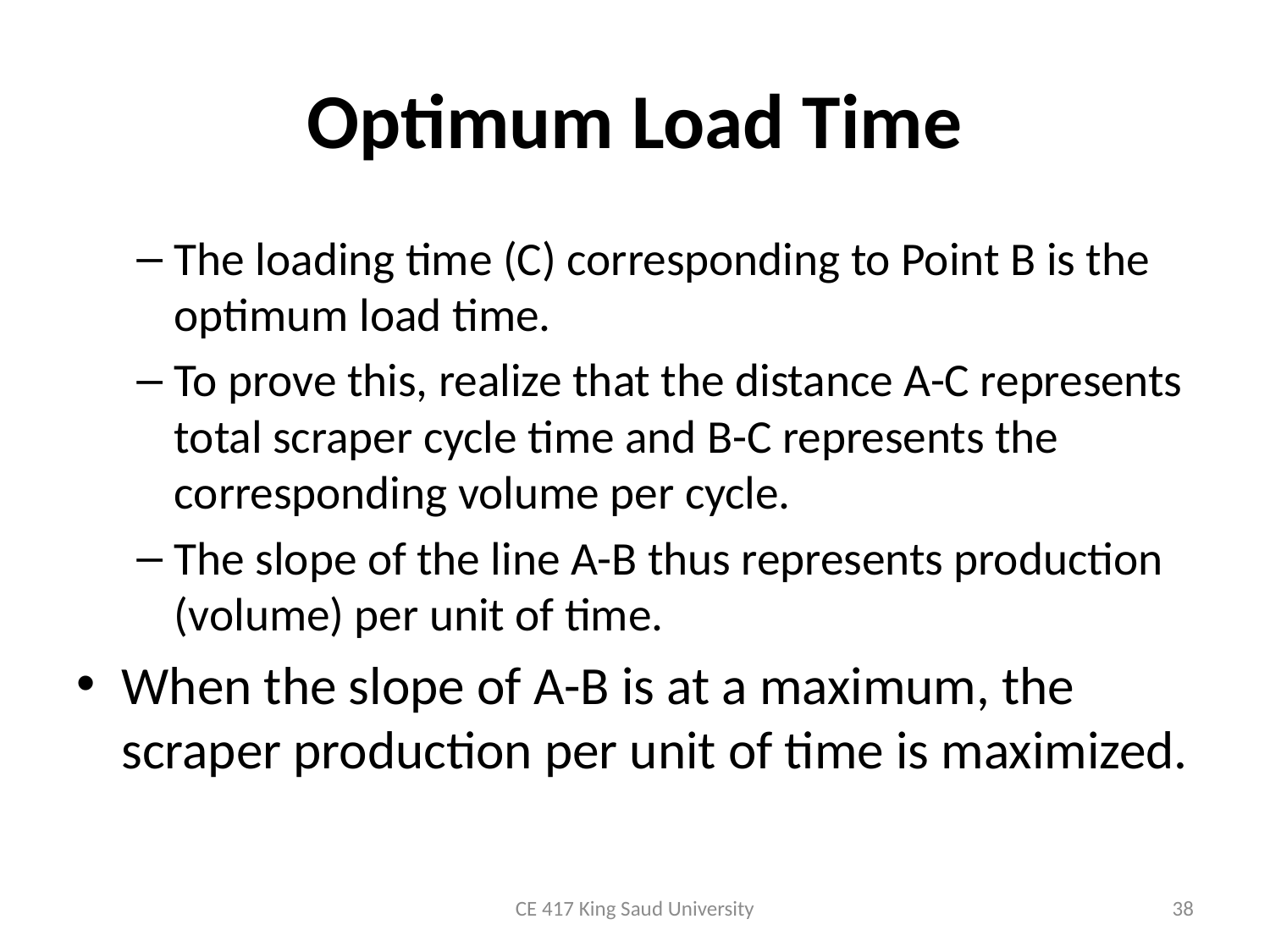

# Optimum Load Time
The loading time (C) corresponding to Point B is the optimum load time.
To prove this, realize that the distance A-C represents total scraper cycle time and B-C represents the corresponding volume per cycle.
The slope of the line A-B thus represents production (volume) per unit of time.
When the slope of A-B is at a maximum, the scraper production per unit of time is maximized.
CE 417 King Saud University
38